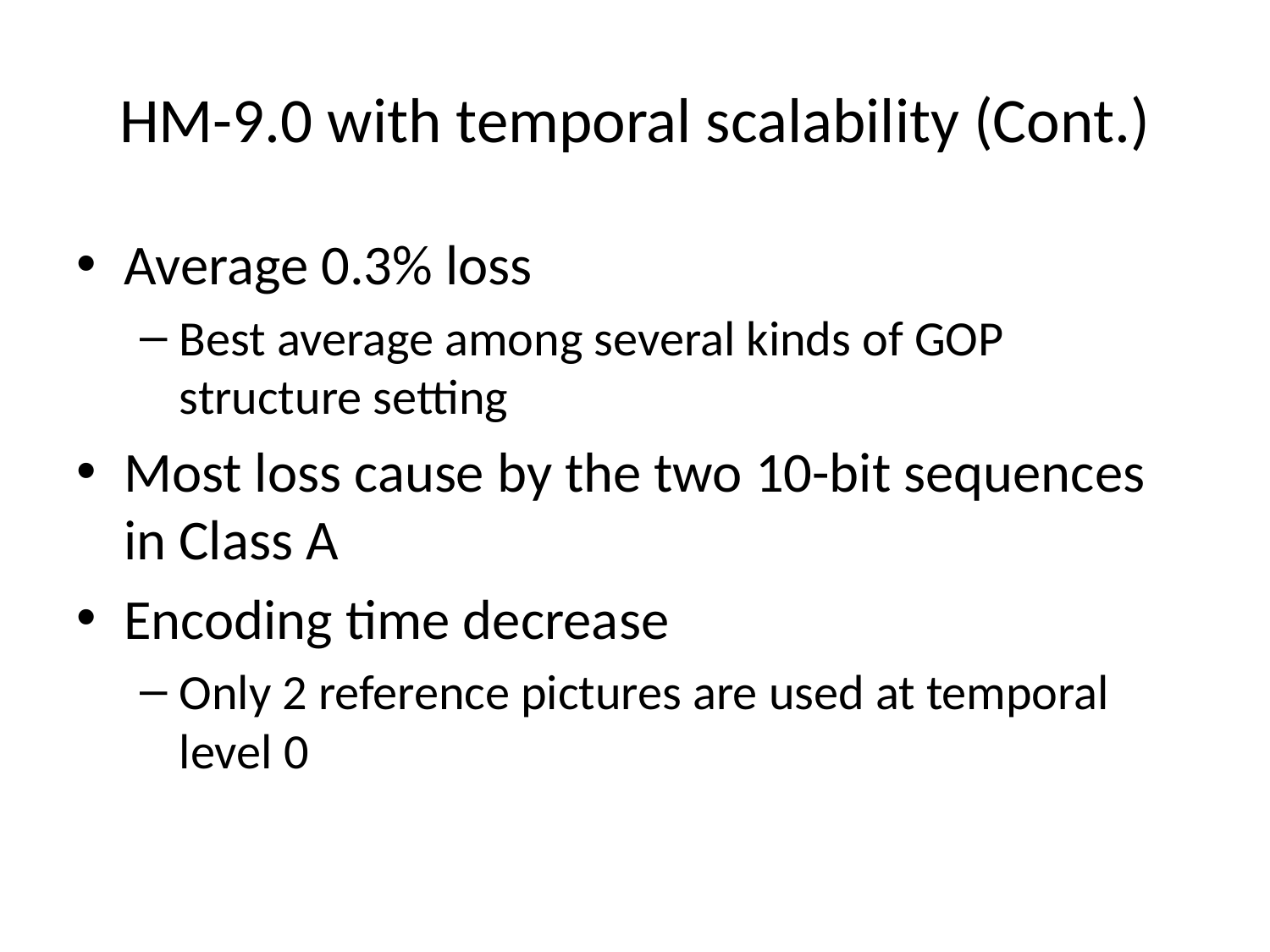

# HM-9.0 with temporal scalability (Cont.)
Average 0.3% loss
Best average among several kinds of GOP structure setting
Most loss cause by the two 10-bit sequences in Class A
Encoding time decrease
Only 2 reference pictures are used at temporal level 0